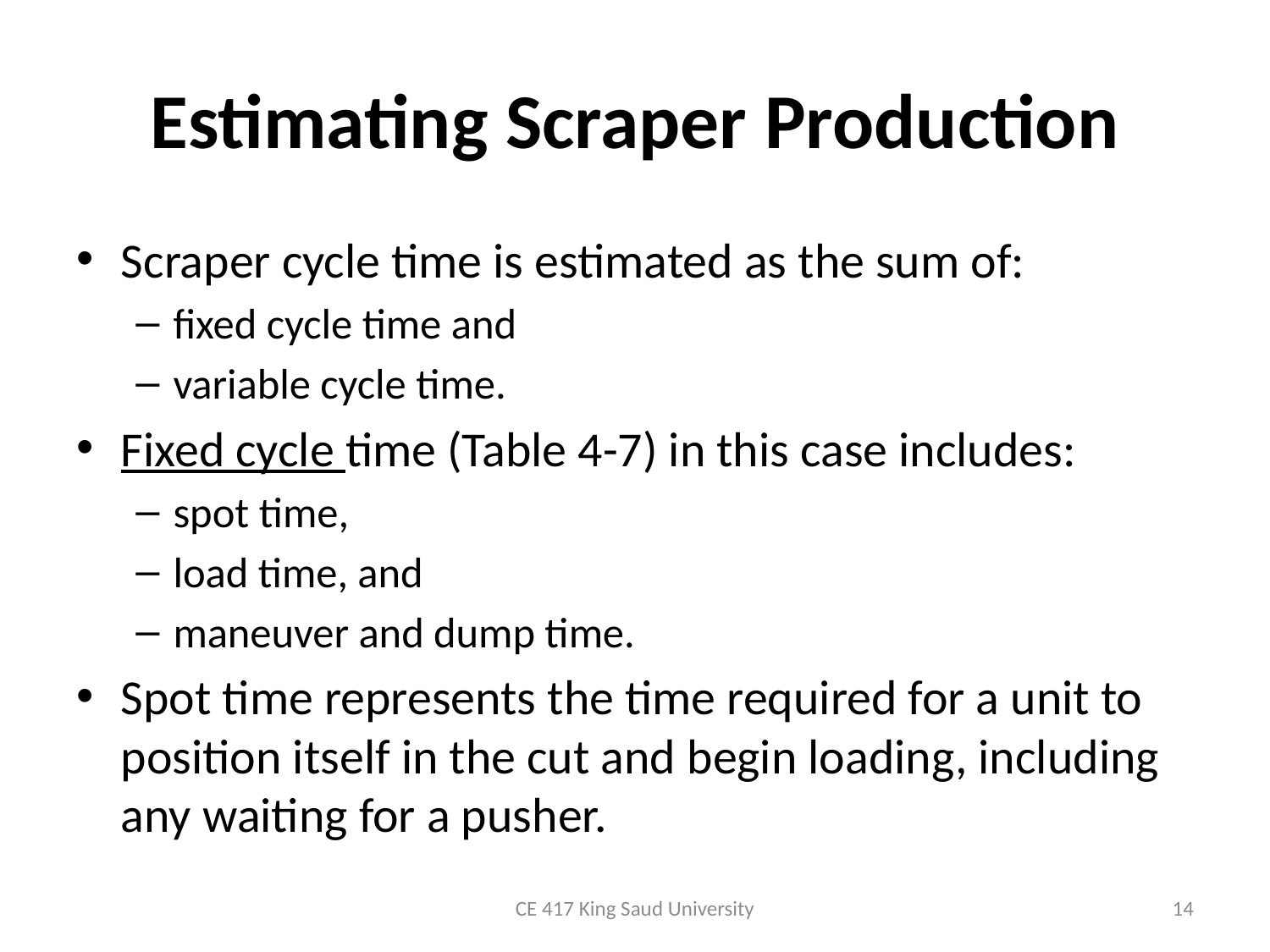

# Estimating Scraper Production
Scraper cycle time is estimated as the sum of:
fixed cycle time and
variable cycle time.
Fixed cycle time (Table 4-7) in this case includes:
spot time,
load time, and
maneuver and dump time.
Spot time represents the time required for a unit to position itself in the cut and begin loading, including any waiting for a pusher.
CE 417 King Saud University
14